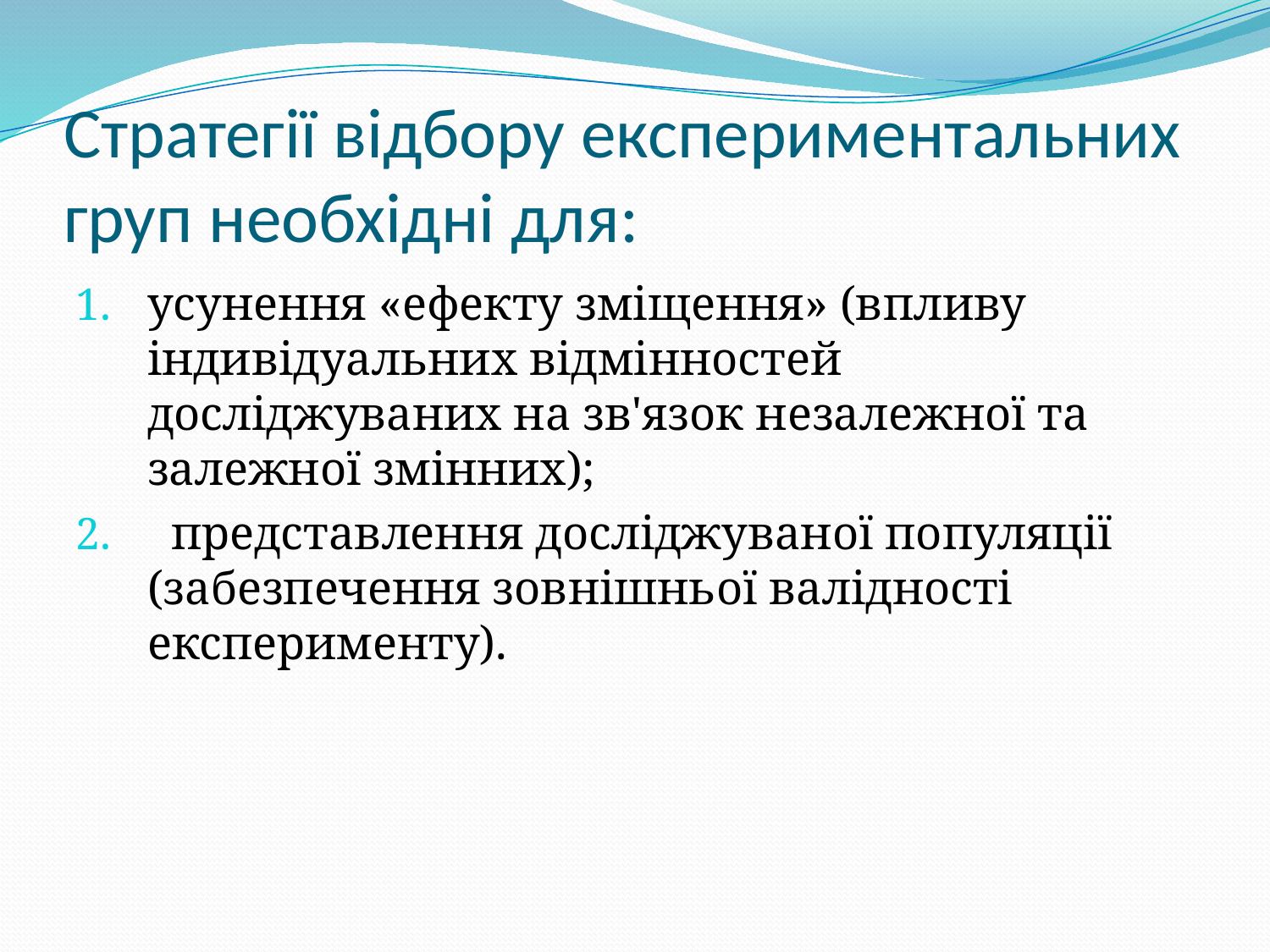

# Стратегії відбору експериментальних груп необхідні для:
усунення «ефекту зміщення» (впливу індивідуальних відмінностей досліджуваних на зв'язок незалежної та залежної змінних);
  представлення досліджуваної популяції (забезпечення зовнішньої валідності експерименту).